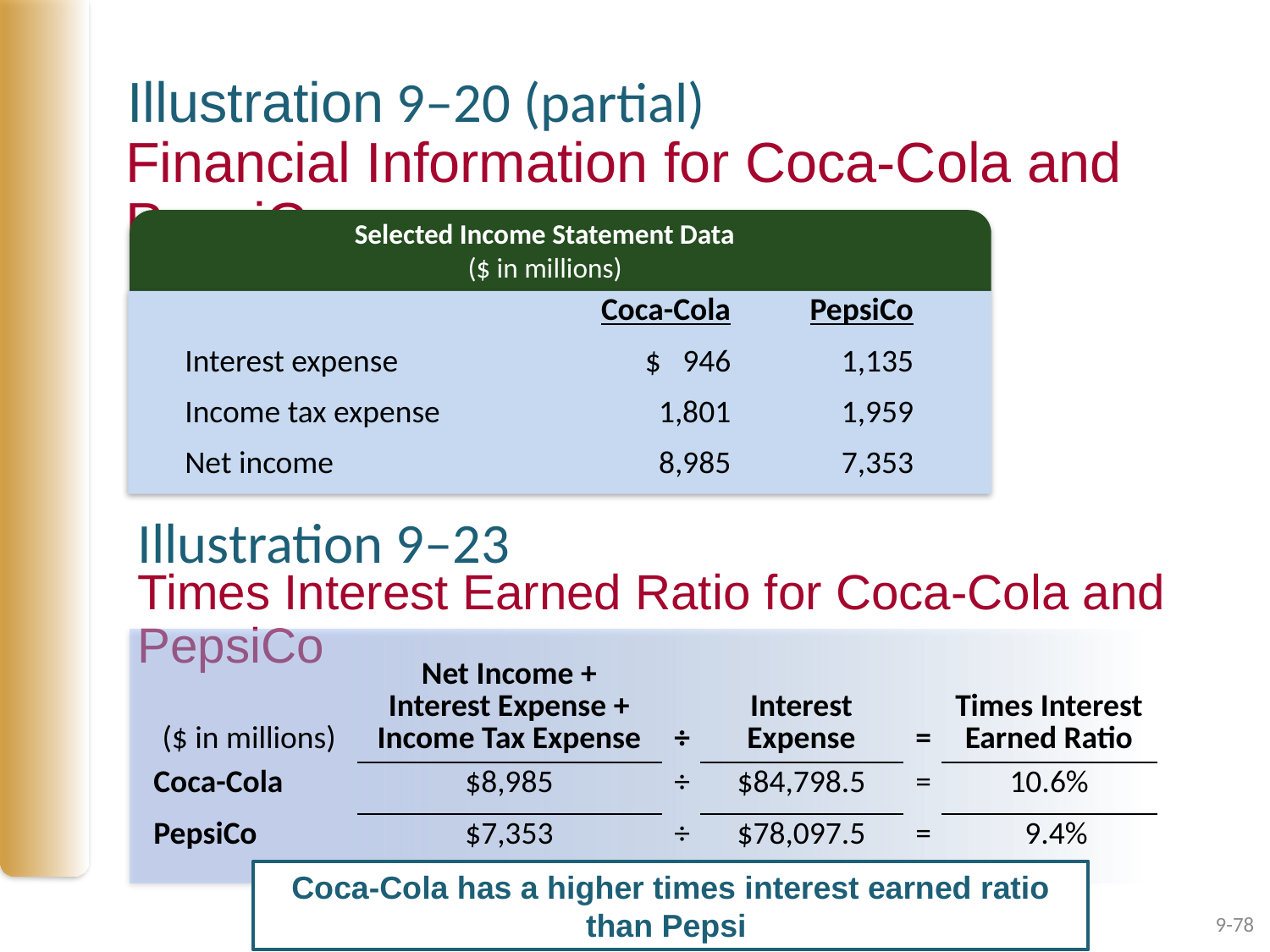

Illustration 9–20 (partial)
# Financial Information for Coca-Cola and PepsiCo

Selected Income Statement Data
($ in millions)
|  | Coca-Cola |  | PepsiCo |
| --- | --- | --- | --- |
| Interest expense | $ 946 |  | 1,135 |
| Income tax expense | 1,801 |  | 1,959 |
| Net income | 8,985 |  | 7,353 |

Illustration 9–23
Times Interest Earned Ratio for Coca-Cola and PepsiCo

| ($ in millions) | Net Income + Interest Expense + Income Tax Expense | ÷ | Interest Expense | = | Times Interest Earned Ratio |
| --- | --- | --- | --- | --- | --- |
| Coca-Cola | $8,985 | ÷ | $84,798.5 | = | 10.6% |
| PepsiCo | $7,353 | ÷ | $78,097.5 | = | 9.4% |
Coca-Cola has a higher times interest earned ratio than Pepsi
9-78
Copyright ©2022 McGraw-Hill. All rights reserved. No reproduction or distribution without the prior written consent of McGraw-Hill.